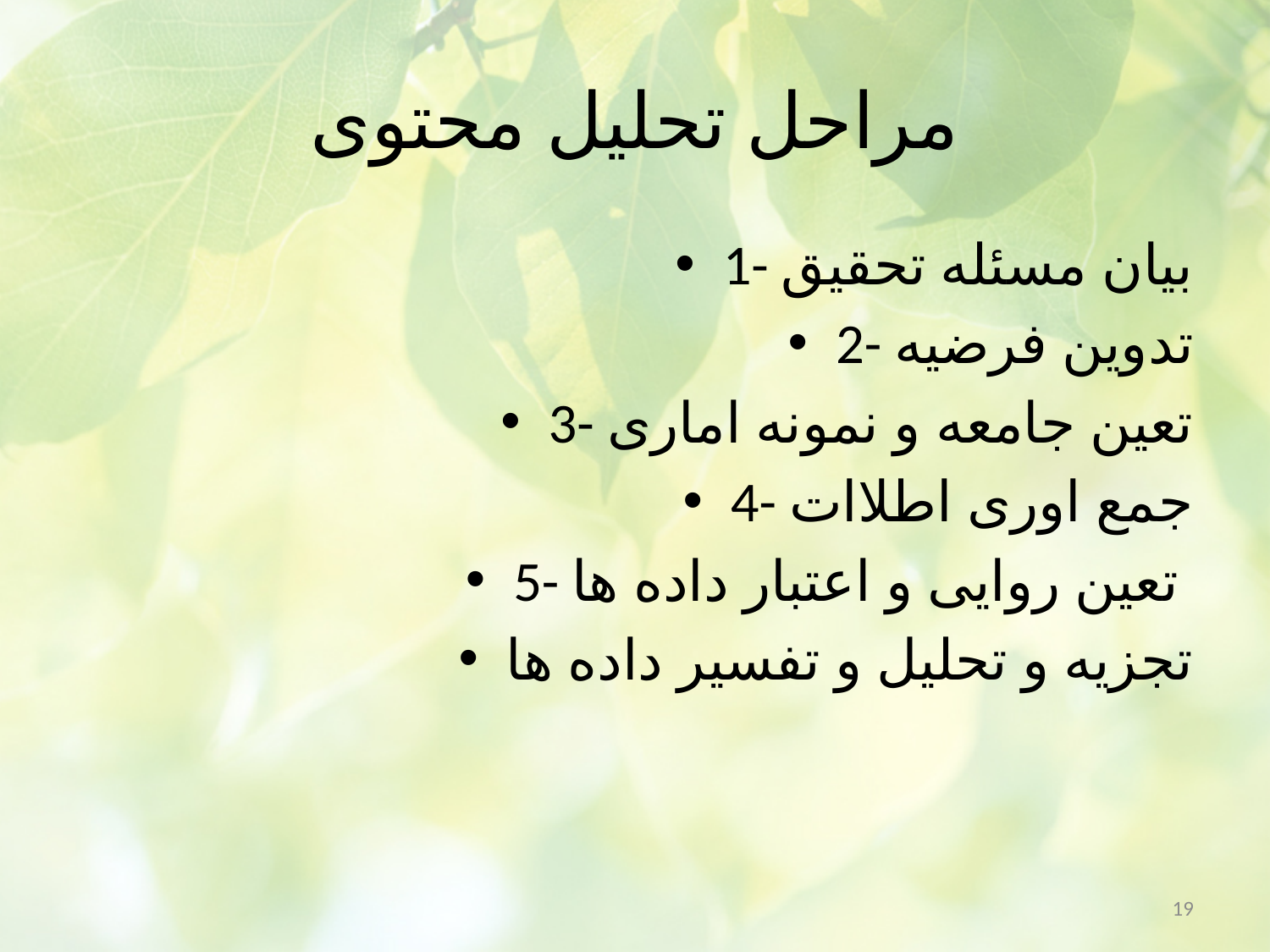

# مراحل تحلیل محتوی
1- بیان مسئله تحقیق
2- تدوین فرضیه
3- تعین جامعه و نمونه اماری
4- جمع اوری اطلاات
5- تعین روایی و اعتبار داده ها
تجزیه و تحلیل و تفسیر داده ها
19